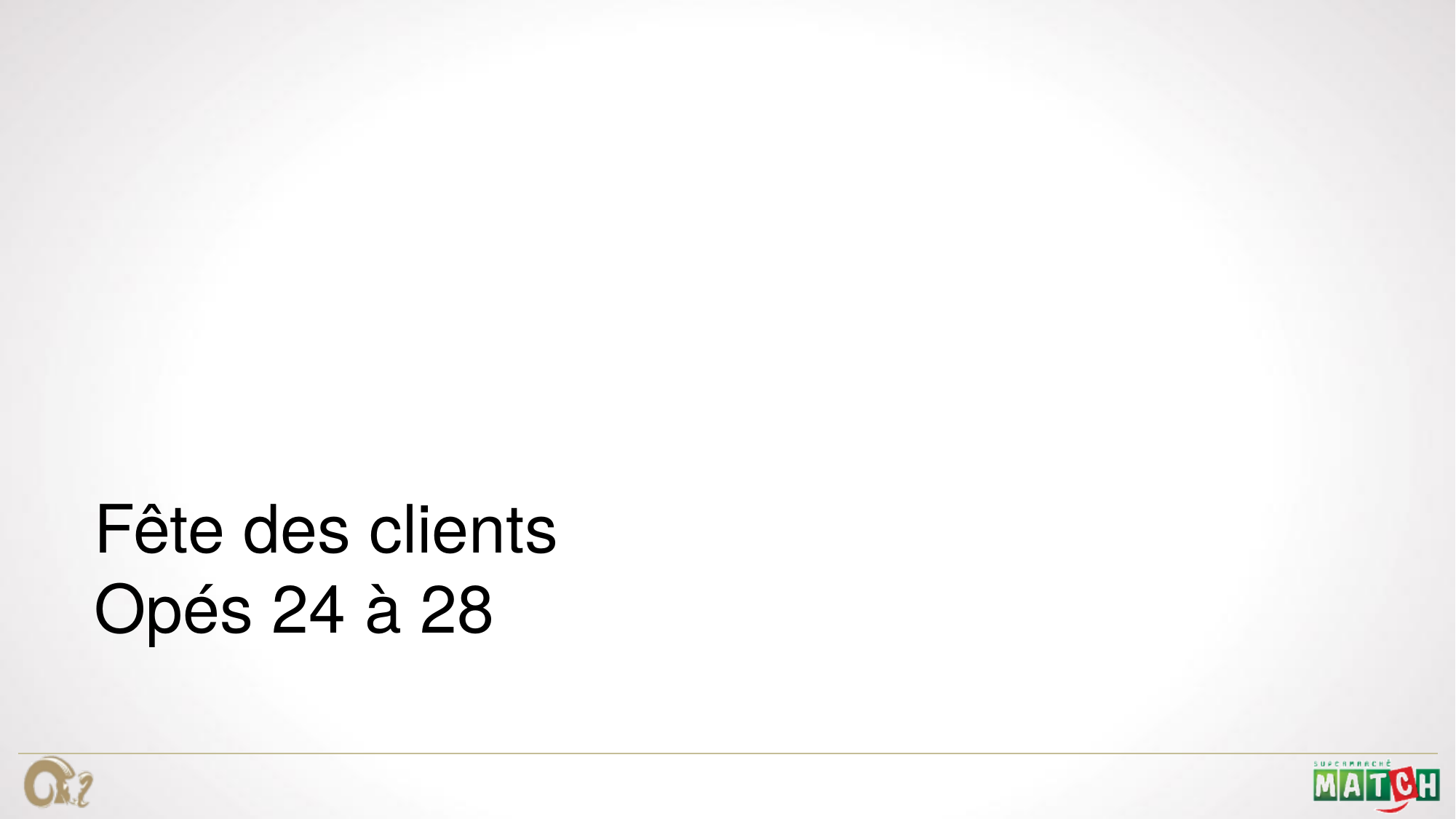

# Fête des clients Opés 24 à 28